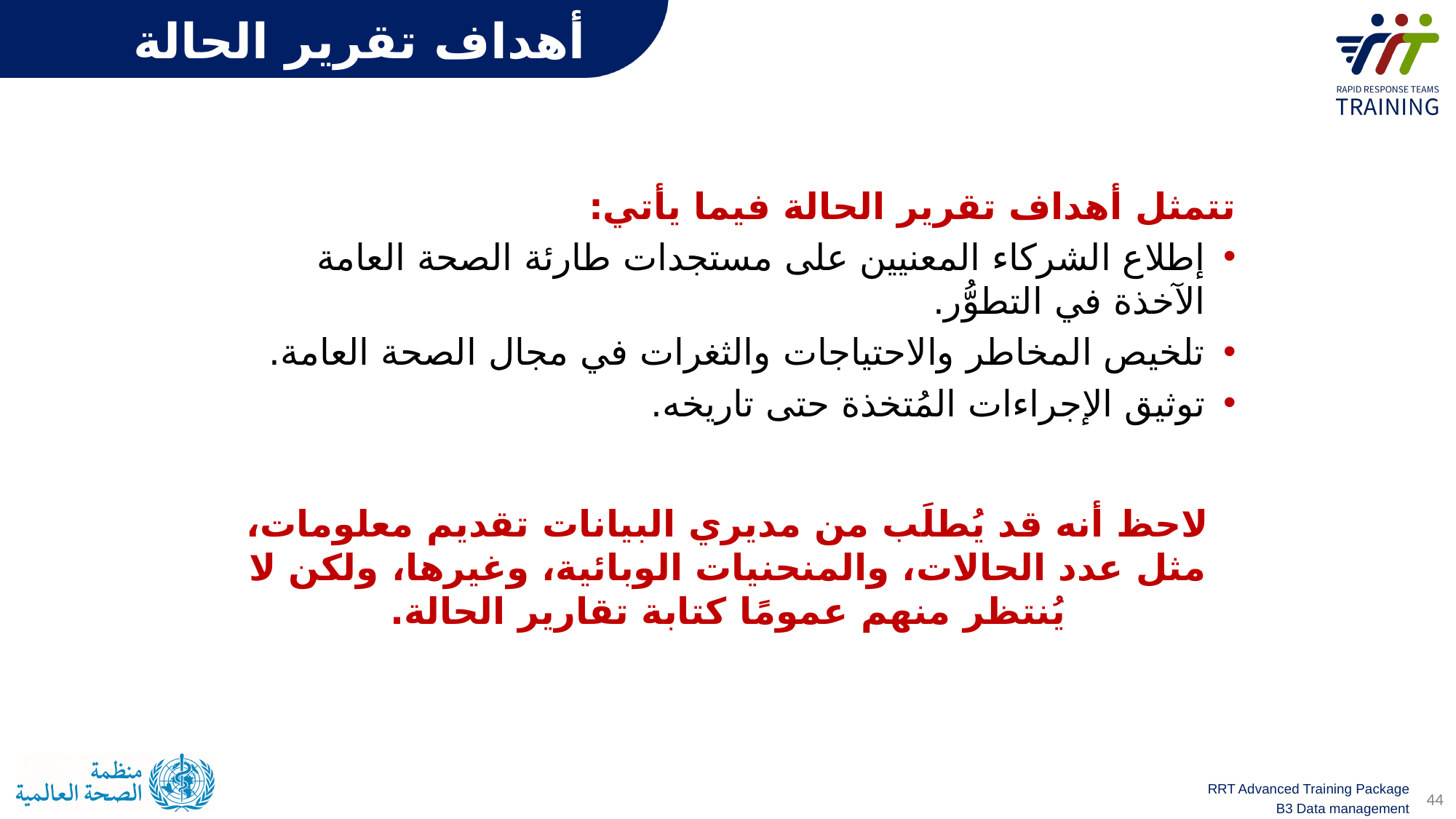

أهداف تقرير الحالة
تتمثل أهداف تقرير الحالة فيما يأتي:
إطلاع الشركاء المعنيين على مستجدات طارئة الصحة العامة الآخذة في التطوُّر.
تلخيص المخاطر والاحتياجات والثغرات في مجال الصحة العامة.
توثيق الإجراءات المُتخذة حتى تاريخه.

لاحظ أنه قد يُطلَب من مديري البيانات تقديم معلومات، مثل عدد الحالات، والمنحنيات الوبائية، وغيرها، ولكن لا يُنتظر منهم عمومًا كتابة تقارير الحالة.